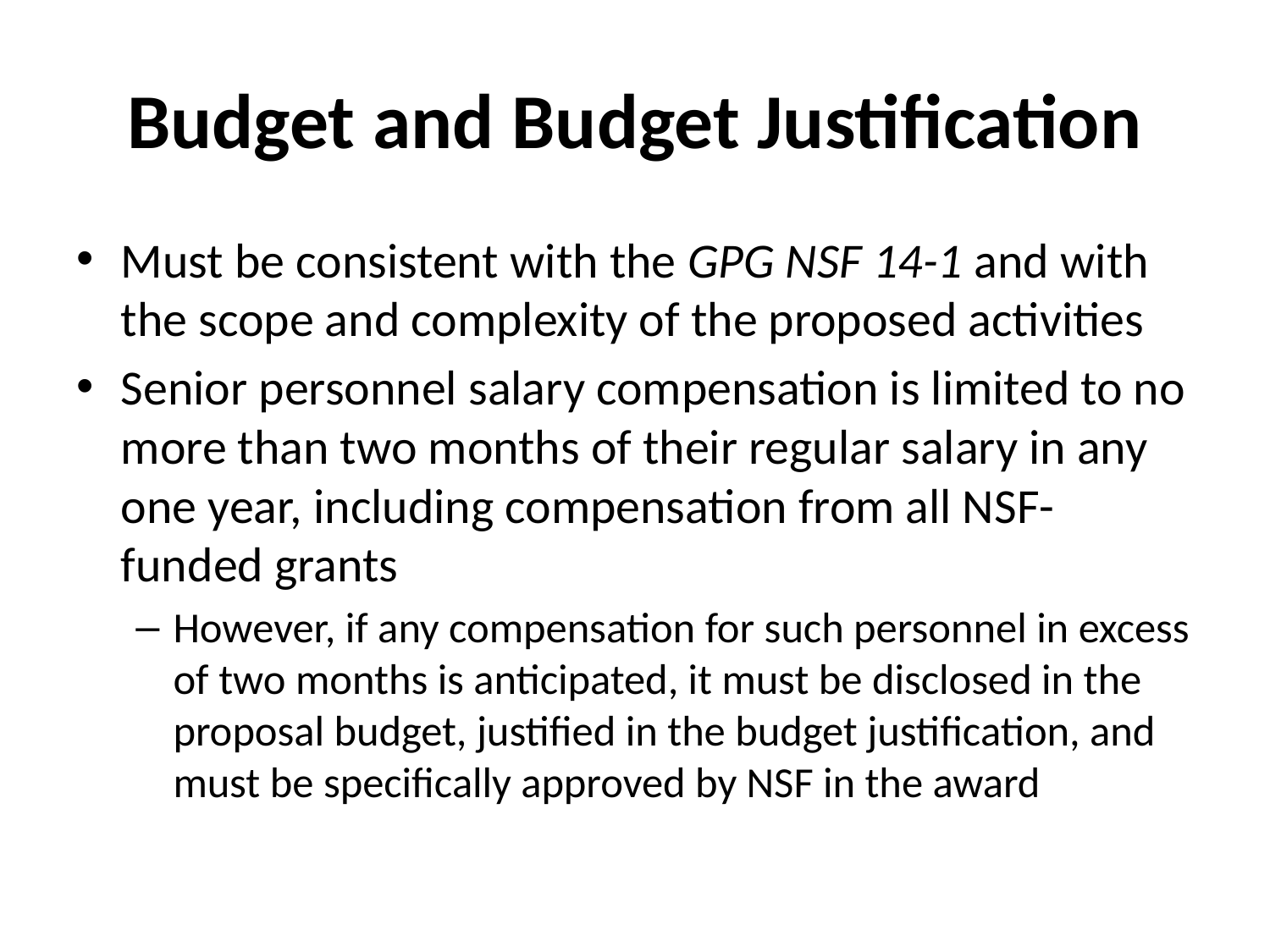

# Budget and Budget Justification
Must be consistent with the GPG NSF 14-1 and with the scope and complexity of the proposed activities
Senior personnel salary compensation is limited to no more than two months of their regular salary in any one year, including compensation from all NSF-funded grants
However, if any compensation for such personnel in excess of two months is anticipated, it must be disclosed in the proposal budget, justified in the budget justification, and must be specifically approved by NSF in the award